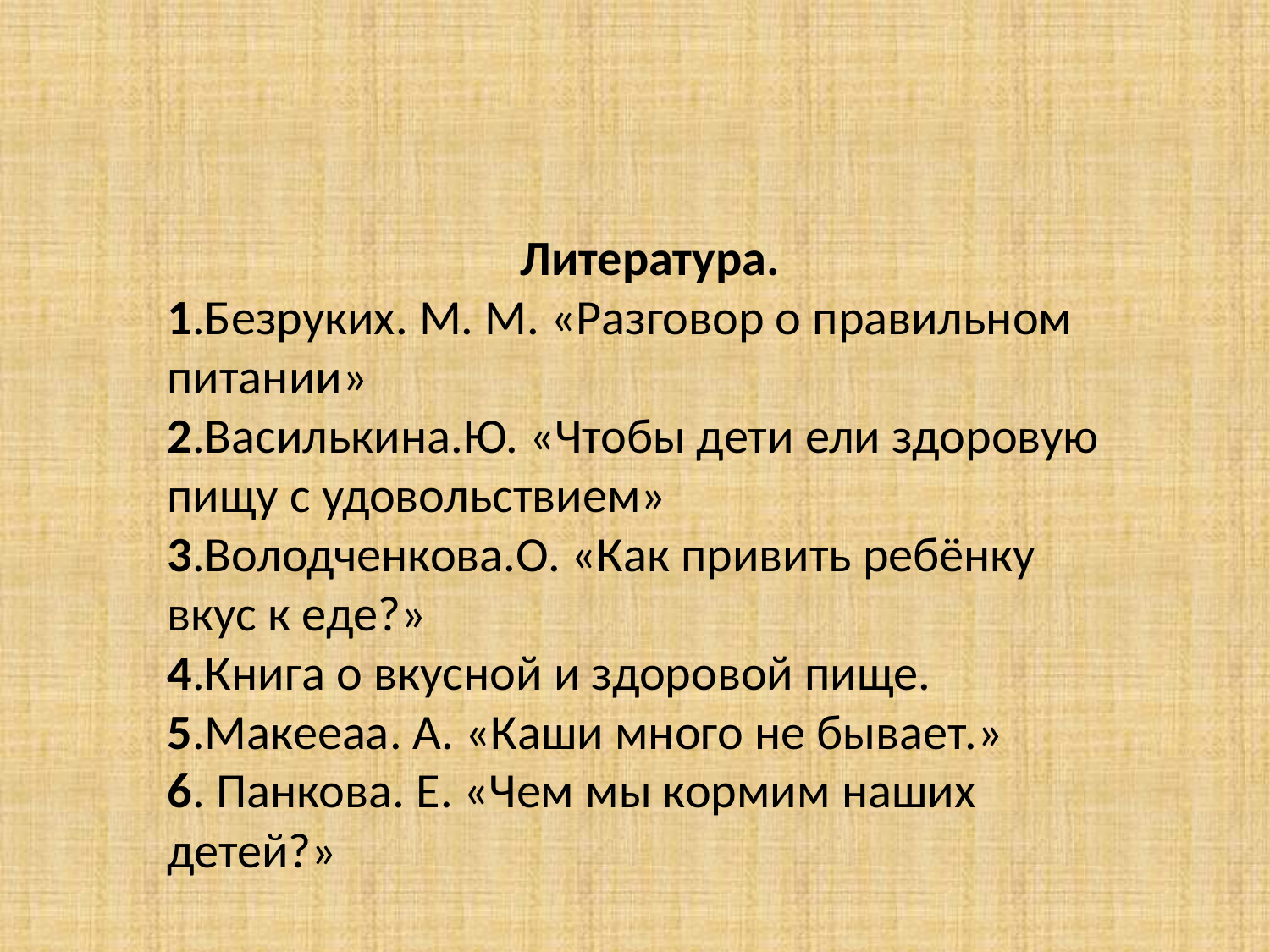

Литература.
1.Безруких. М. М. «Разговор о правильном питании»
2.Василькина.Ю. «Чтобы дети ели здоровую пищу с удовольствием»
3.Володченкова.О. «Как привить ребёнку вкус к еде?»
4.Книга о вкусной и здоровой пище.
5.Макееаа. А. «Каши много не бывает.»
6. Панкова. Е. «Чем мы кормим наших детей?»